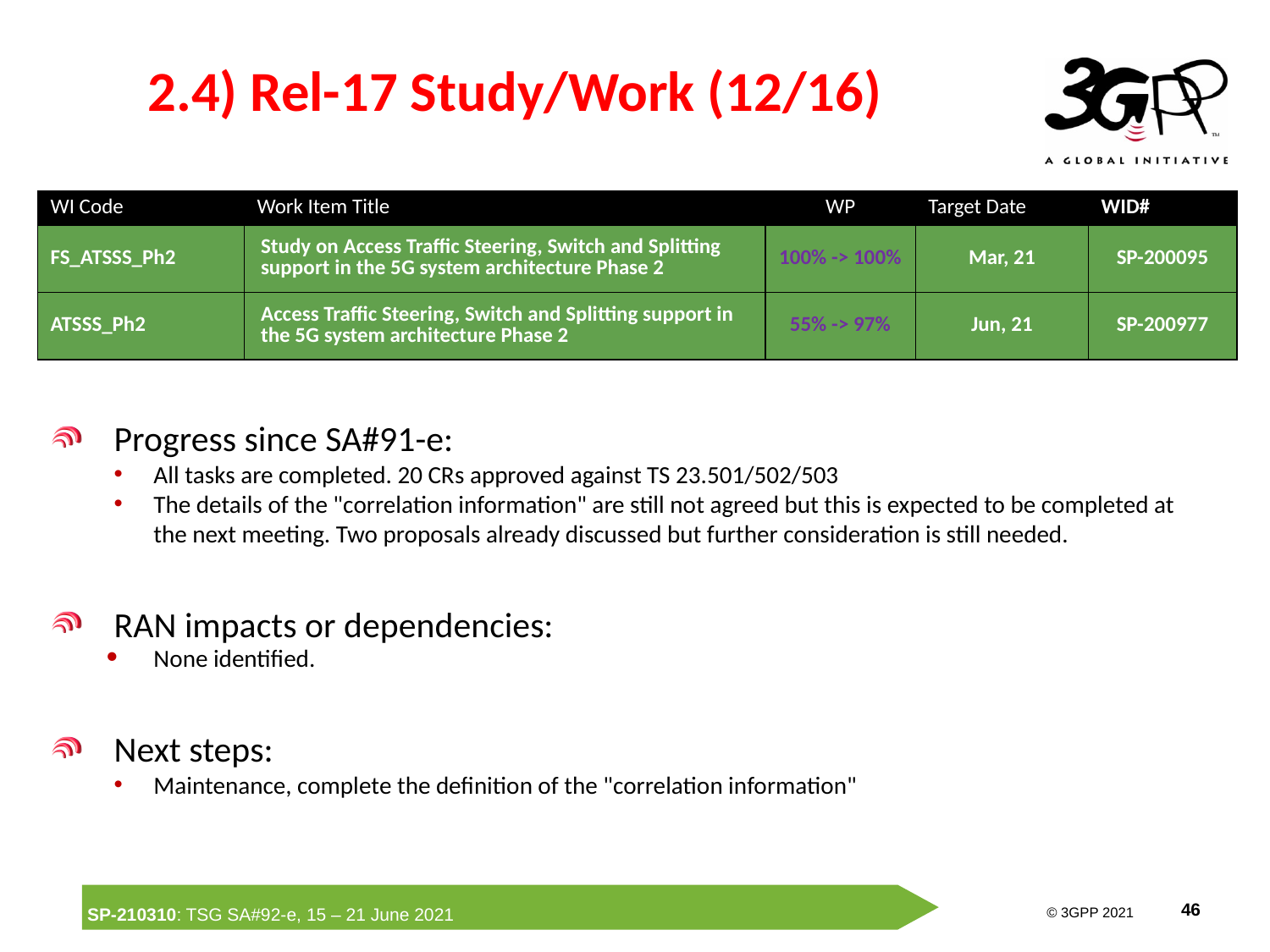

# 2.4) Rel-17 Study/Work (12/16)
| WI Code | Work Item Title | WP | Target Date | WID# |
| --- | --- | --- | --- | --- |
| FS\_ATSSS\_Ph2 | Study on Access Traffic Steering, Switch and Splitting support in the 5G system architecture Phase 2 | 100% -> 100% | Mar, 21 | SP-200095 |
| ATSSS\_Ph2 | Access Traffic Steering, Switch and Splitting support in the 5G system architecture Phase 2 | 55% -> 97% | Jun, 21 | SP-200977 |
Progress since SA#91-e:
All tasks are completed. 20 CRs approved against TS 23.501/502/503
The details of the "correlation information" are still not agreed but this is expected to be completed at the next meeting. Two proposals already discussed but further consideration is still needed.

RAN impacts or dependencies:
None identified.

Next steps:
Maintenance, complete the definition of the "correlation information"